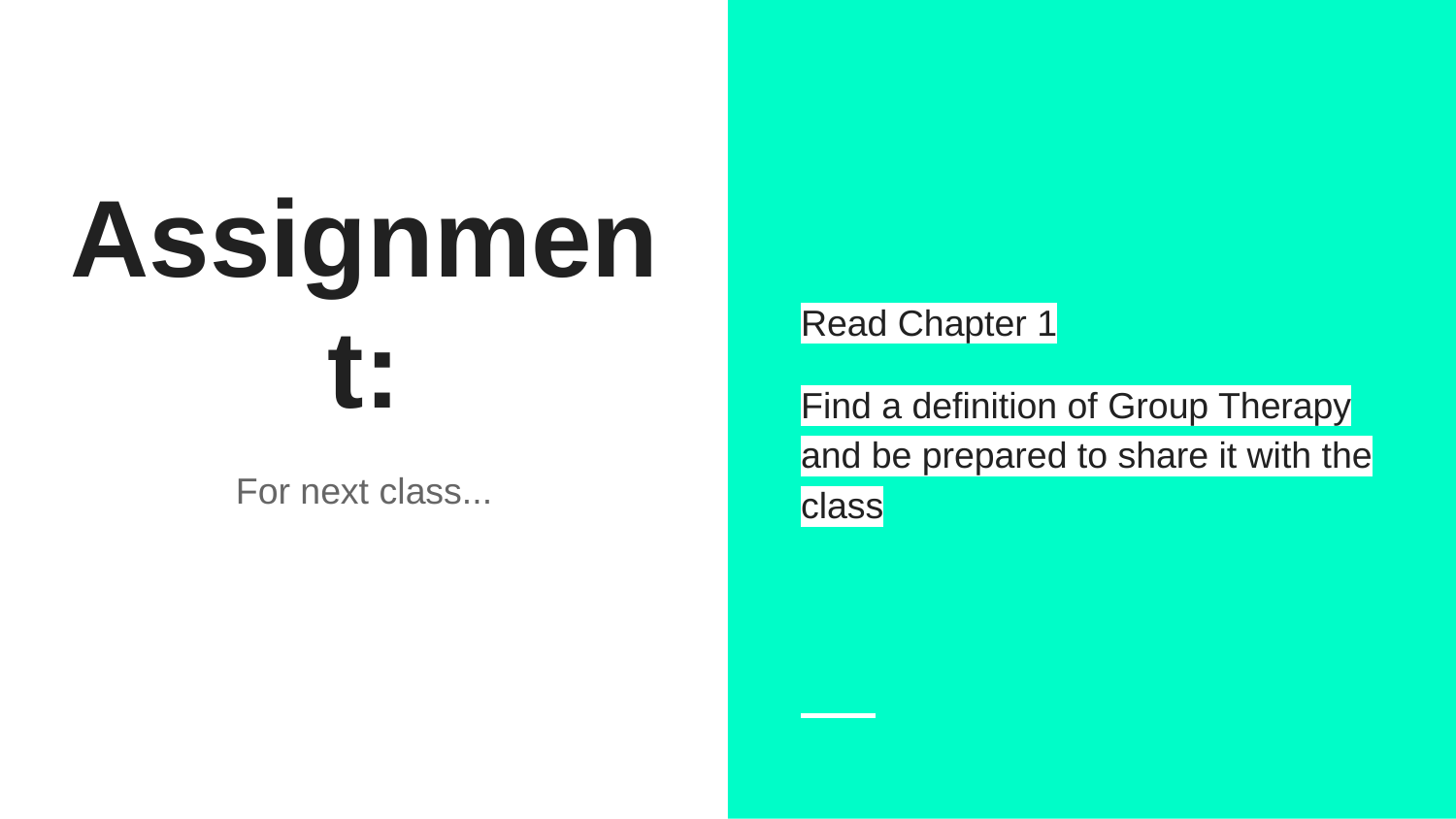

Read Chapter 1
Find a definition of Group Therapy and be prepared to share it with the class
# Assignment:
For next class...